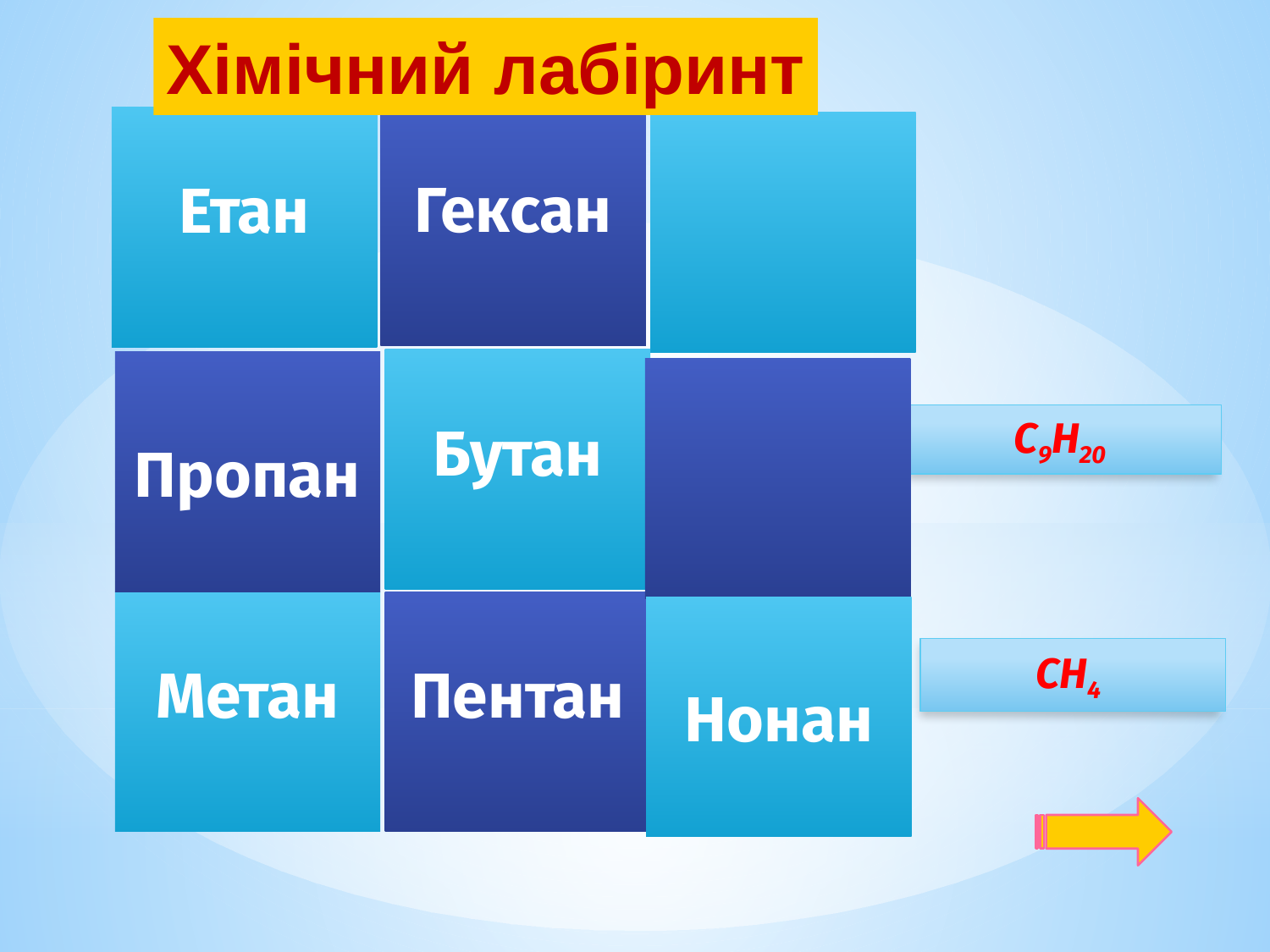

Хімічний лабіринт
Гексан

Етан

Бутан

Пропан

С9Н20
Пентан

Метан

Нонан
СН4